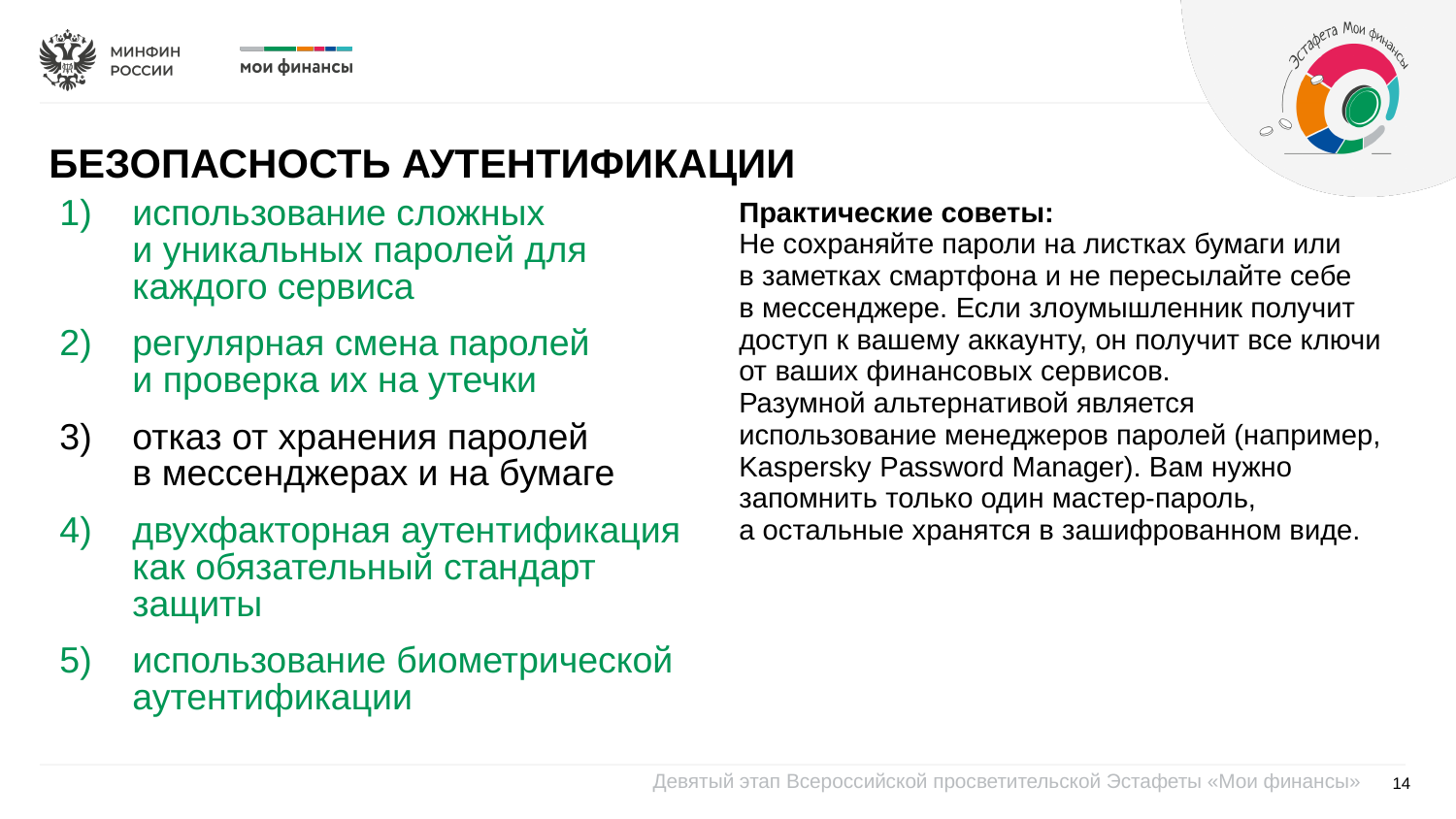

БЕЗОПАСНОСТЬ АУТЕНТИФИКАЦИИ
| использование сложных и уникальных паролей для каждого сервиса регулярная смена паролей и проверка их на утечки отказ от хранения паролей в мессенджерах и на бумаге двухфакторная аутентификация как обязательный стандарт защиты использование биометрической аутентификации | Практические советы:  Не сохраняйте пароли на листках бумаги или в заметках смартфона и не пересылайте себе в мессенджере. Если злоумышленник получит доступ к вашему аккаунту, он получит все ключи от ваших финансовых сервисов. Разумной альтернативой является использование менеджеров паролей (например, Kaspersky Password Manager). Вам нужно запомнить только один мастер-пароль, а остальные хранятся в зашифрованном виде. |
| --- | --- |
14